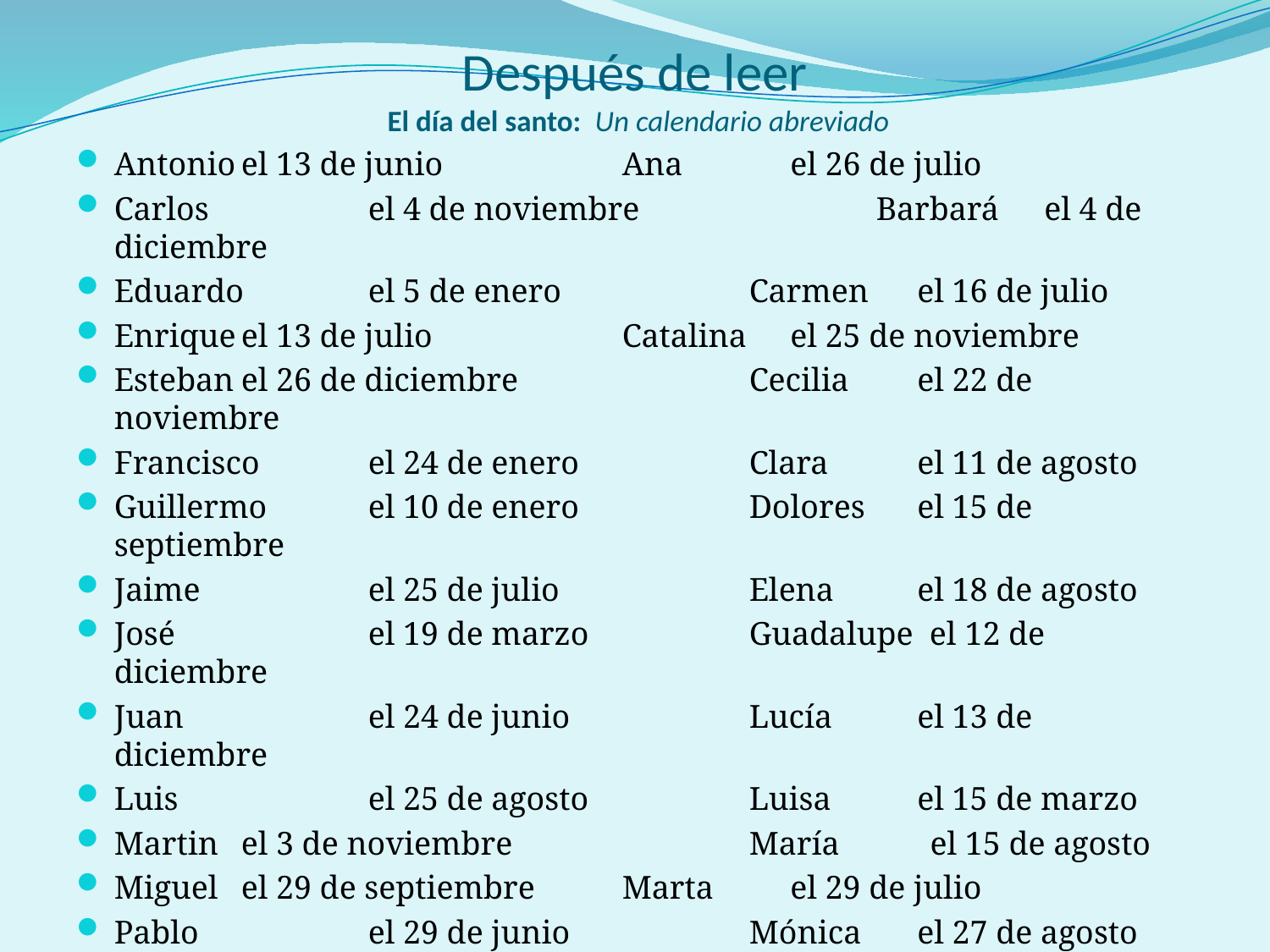

# Después de leer El día del santo:  Un calendario abreviado
Antonio	el 13 de junio		Ana	     el 26 de julio
Carlos		el 4 de noviembre		Barbará	     el 4 de diciembre
Eduardo	el 5 de enero		Carmen	     el 16 de julio
Enrique	el 13 de julio		Catalina	     el 25 de noviembre
Esteban	el 26 de diciembre		Cecilia	     el 22 de noviembre
Francisco	el 24 de enero		Clara	     el 11 de agosto
Guillermo	el 10 de enero		Dolores	     el 15 de septiembre
Jaime		el 25 de julio		Elena 	     el 18 de agosto
José		el 19 de marzo		Guadalupe  el 12 de diciembre
Juan		el 24 de junio		Lucía	     el 13 de diciembre
Luis		el 25 de agosto		Luisa	     el 15 de marzo
Martin	el 3 de noviembre		María           el 15 de agosto
Miguel	el 29 de septiembre	Marta	     el 29 de julio
Pablo		el 29 de junio		Mónica	     el 27 de agosto
Pedro		el 29 de junio		Rosa	     el 13 de agosto
Ricardo	el 3 de abril		Teresa	     el 15 de octubre
Vicente	el 27 de septiembre	Verónica	     el 12 de julio